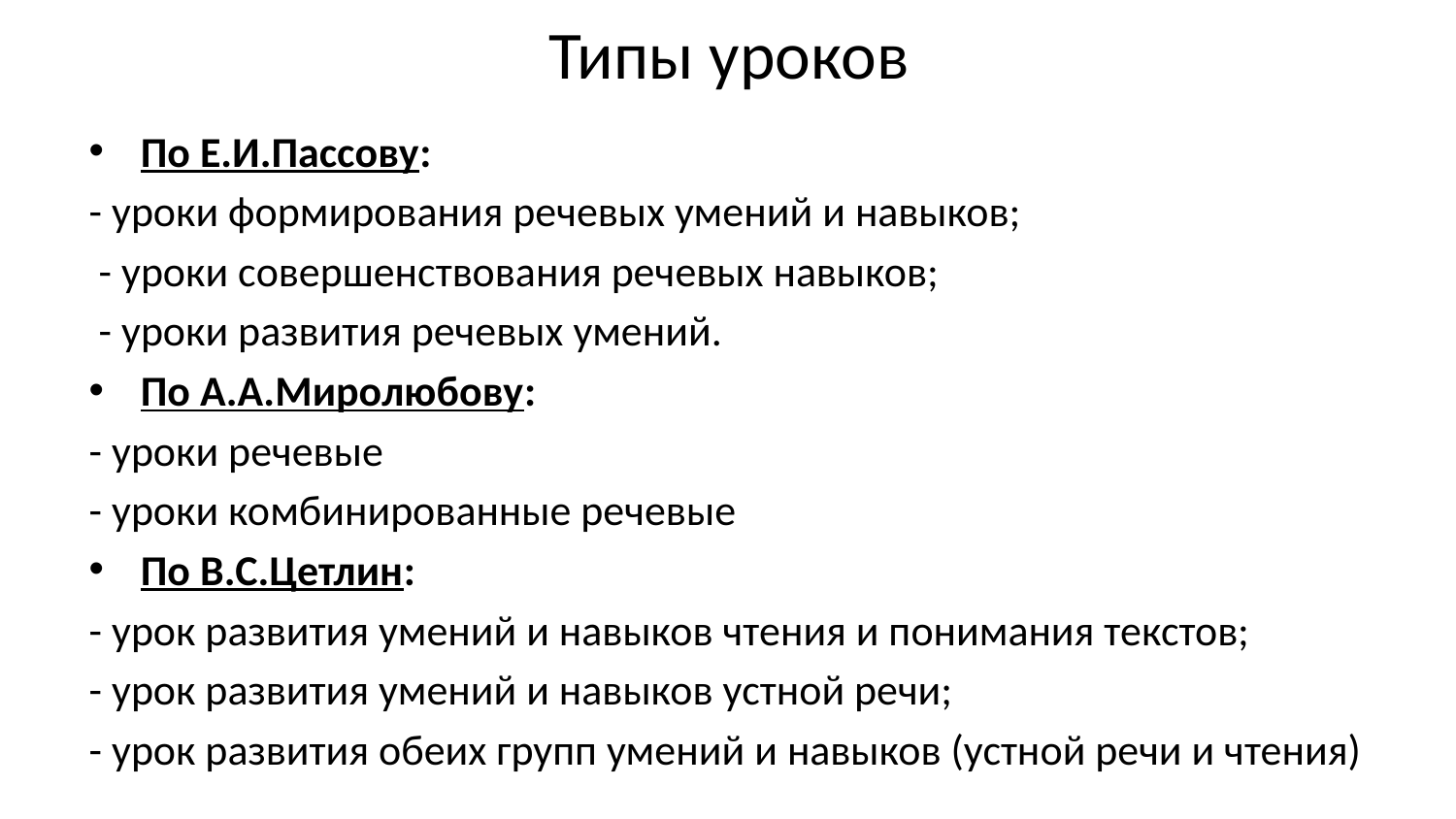

# Типы уроков
По Е.И.Пассову:
- уроки формирования речевых умений и навыков;
 - уроки совершенствования речевых навыков;
 - уроки развития речевых умений.
По А.А.Миролюбову:
- уроки речевые
- уроки комбинированные речевые
По В.С.Цетлин:
- урок развития умений и навыков чтения и понимания текстов;
- урок развития умений и навыков устной речи;
- урок развития обеих групп умений и навыков (устной речи и чтения)